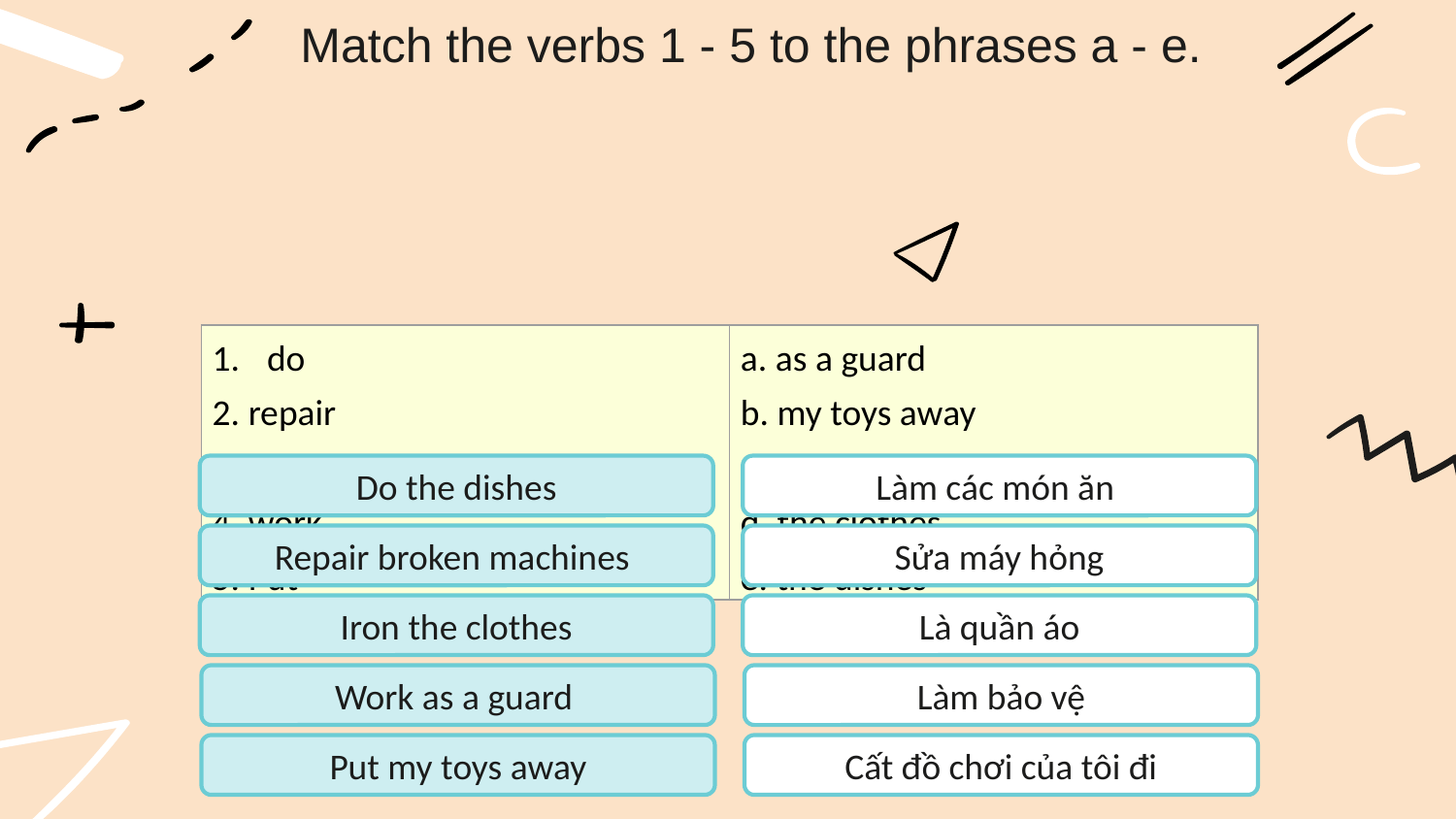

Match the verbs 1 - 5 to the phrases a - e.
| do 2. repair 3. iron 4. work 5. Put | a. as a guard b. my toys away c. broken machines d. the clothes e. the dishes |
| --- | --- |
Do the dishes
Làm các món ăn
Repair broken machines
Sửa máy hỏng
Iron the clothes
Là quần áo
Work as a guard
Làm bảo vệ
Put my toys away
Cất đồ chơi của tôi đi